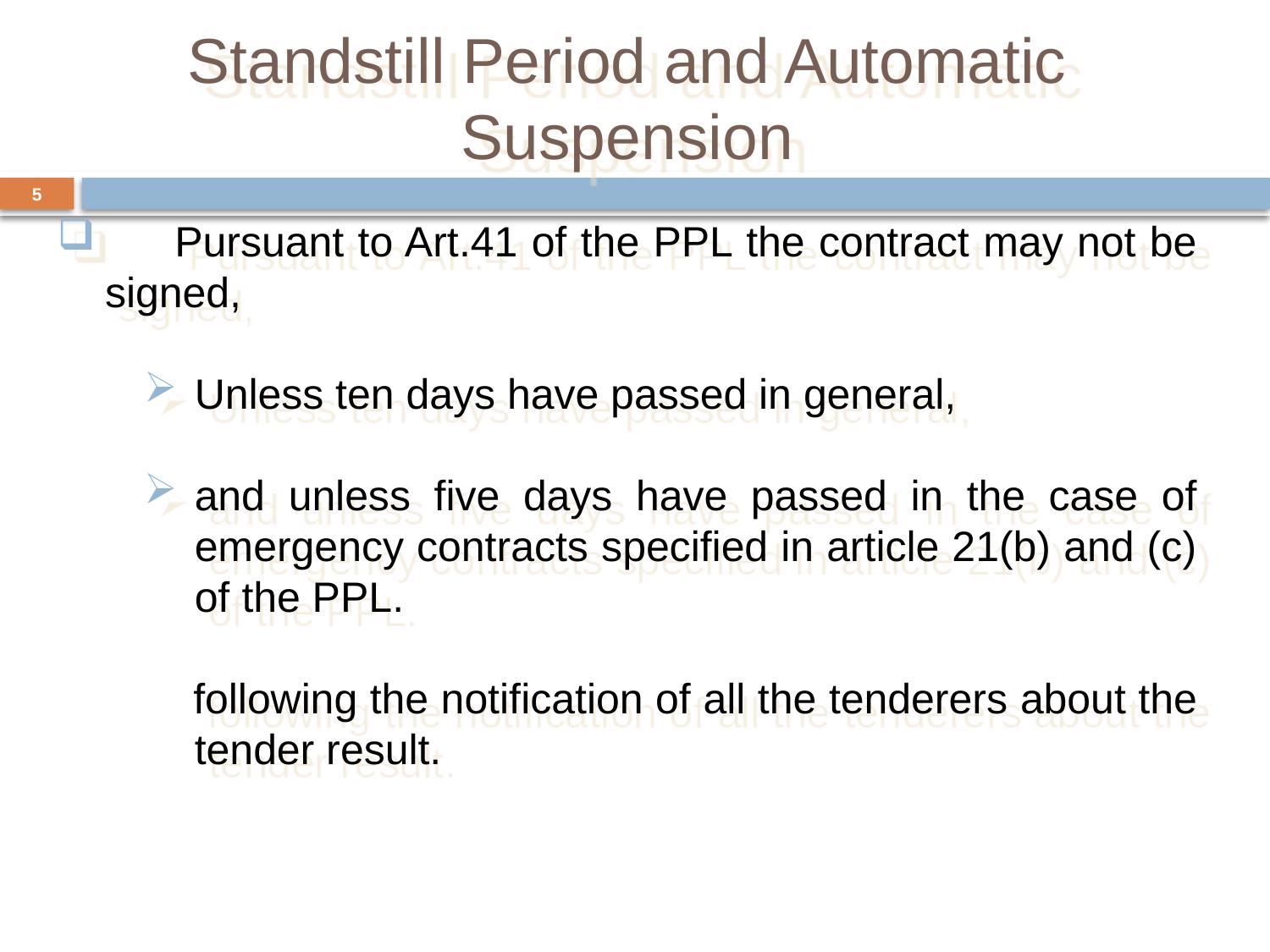

# Standstill Period and Automatic Suspension
5
     Pursuant to Art.41 of the PPL the contract may not be signed,

Unless ten days have passed in general,

and unless five days have passed in the case of emergency contracts specified in article 21(b) and (c) of the PPL.

    following the notification of all the tenderers about the tender result.